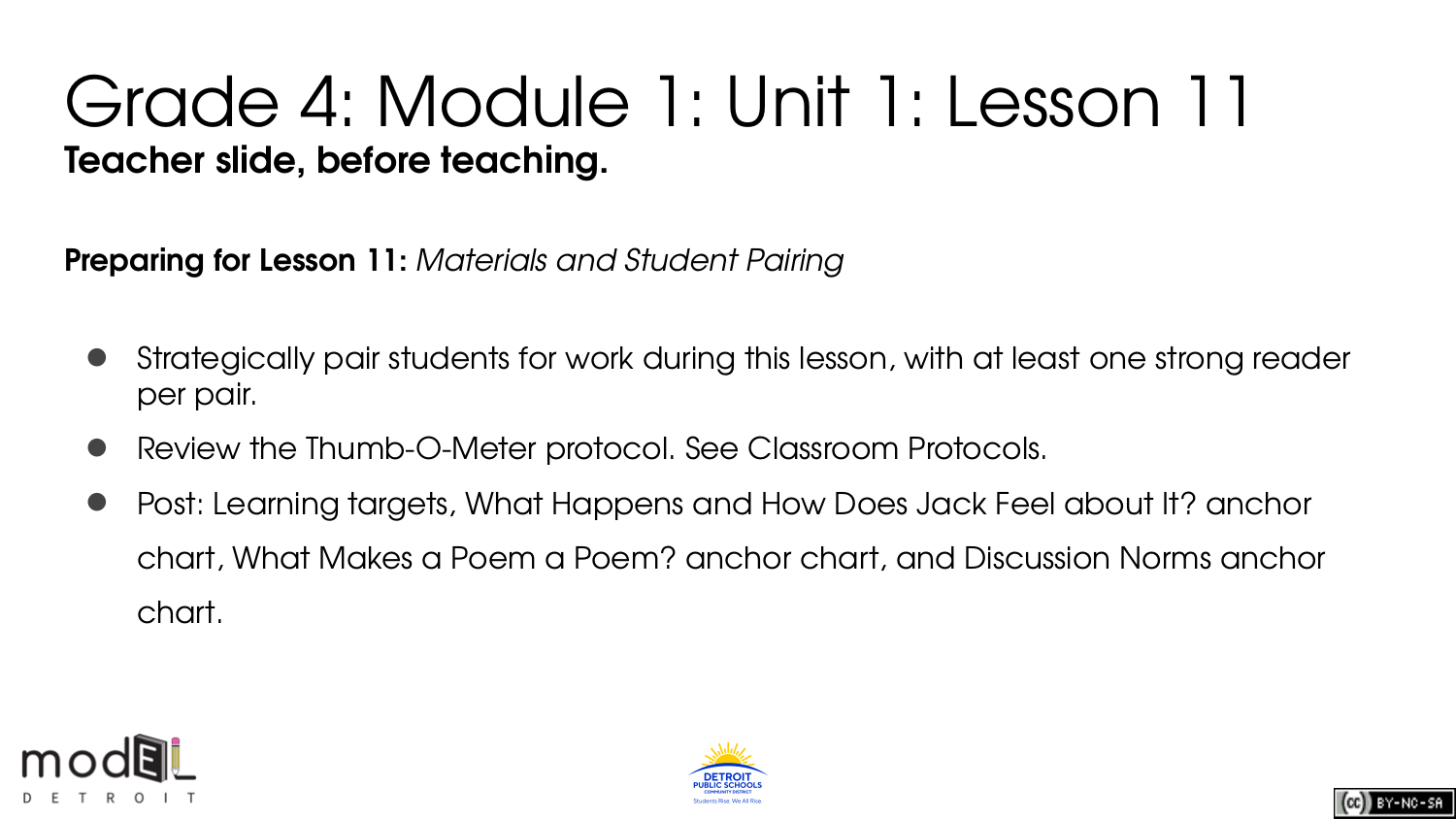

# Grade 4: Module 1: Unit 1: Lesson 11
Teacher slide, before teaching.
Preparing for Lesson 11: Materials and Student Pairing

Strategically pair students for work during this lesson, with at least one strong reader per pair.
Review the Thumb-O-Meter protocol. See Classroom Protocols.
Post: Learning targets, What Happens and How Does Jack Feel about It? anchor chart, What Makes a Poem a Poem? anchor chart, and Discussion Norms anchor chart.